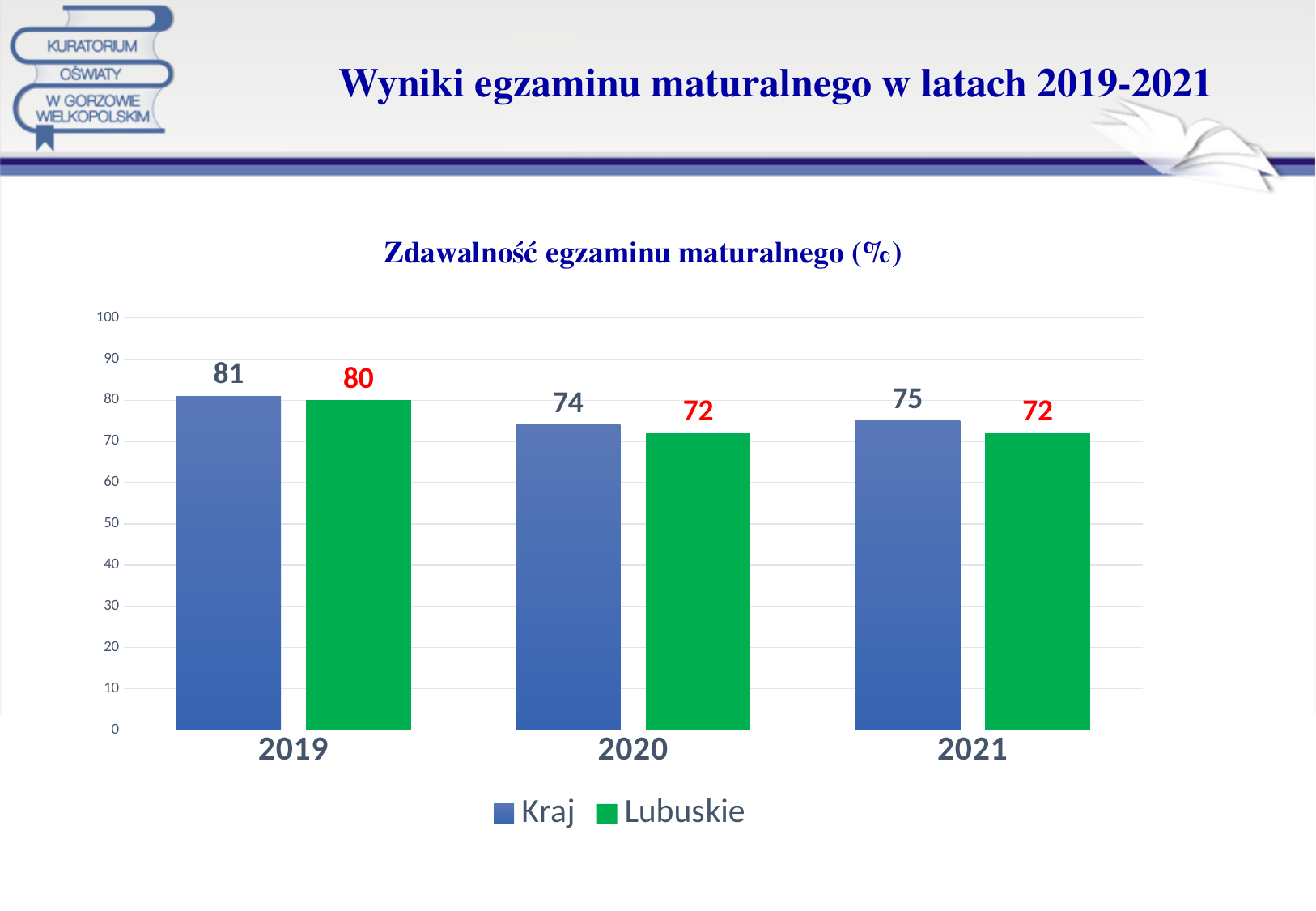

# Wyniki egzaminu maturalnego w latach 2019-2021

### Chart: Zdawalność egzaminu maturalnego (%)

| Category | Kraj | Lubuskie |
|---|---|---|
| 2019 | 81.0 | 80.0 |
| 2020 | 74.0 | 72.0 |
| 2021 | 75.0 | 72.0 |